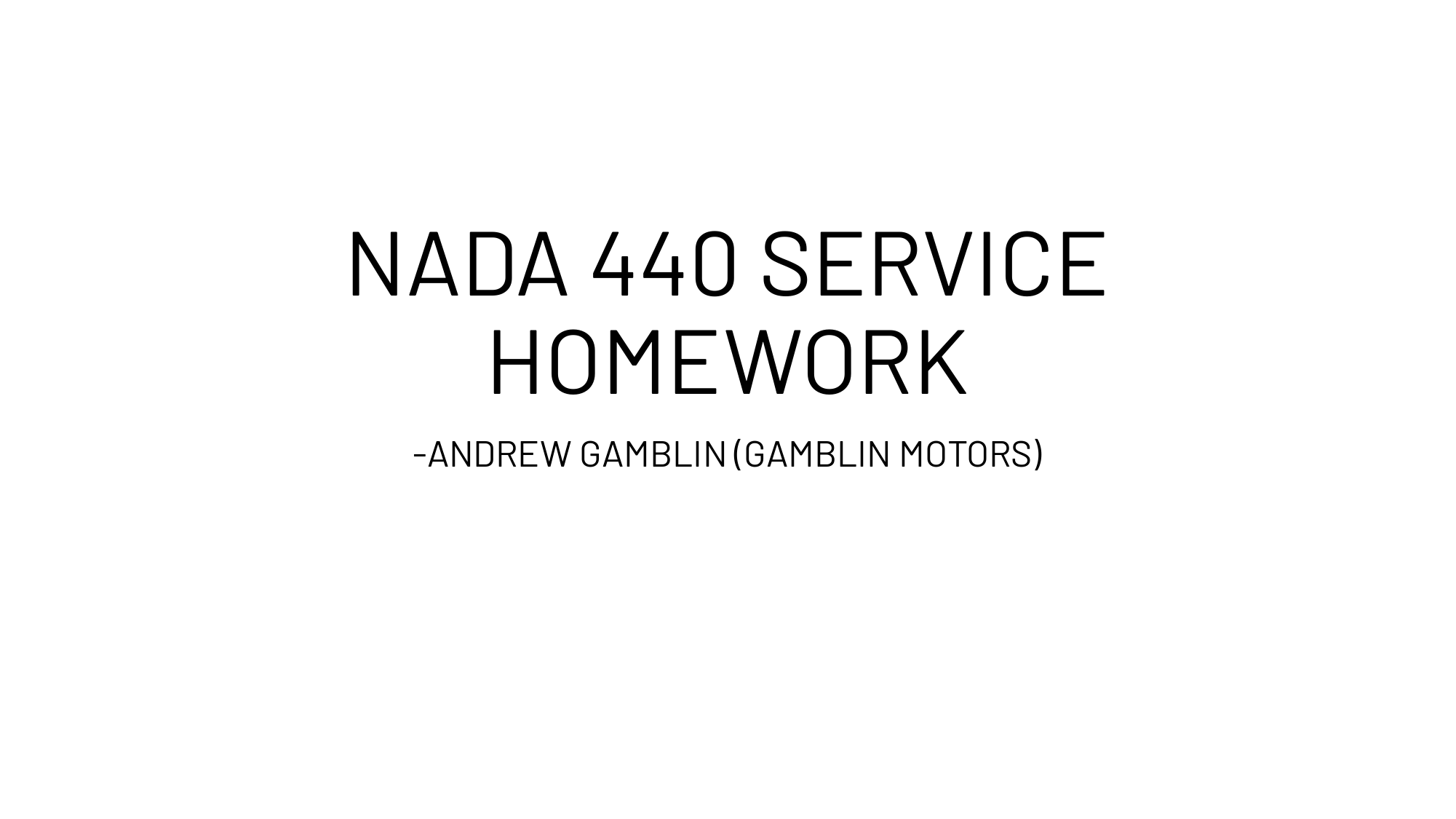

# NADA 440 SERVICE HOMEWORK
-ANDREW GAMBLIN (GAMBLIN MOTORS)